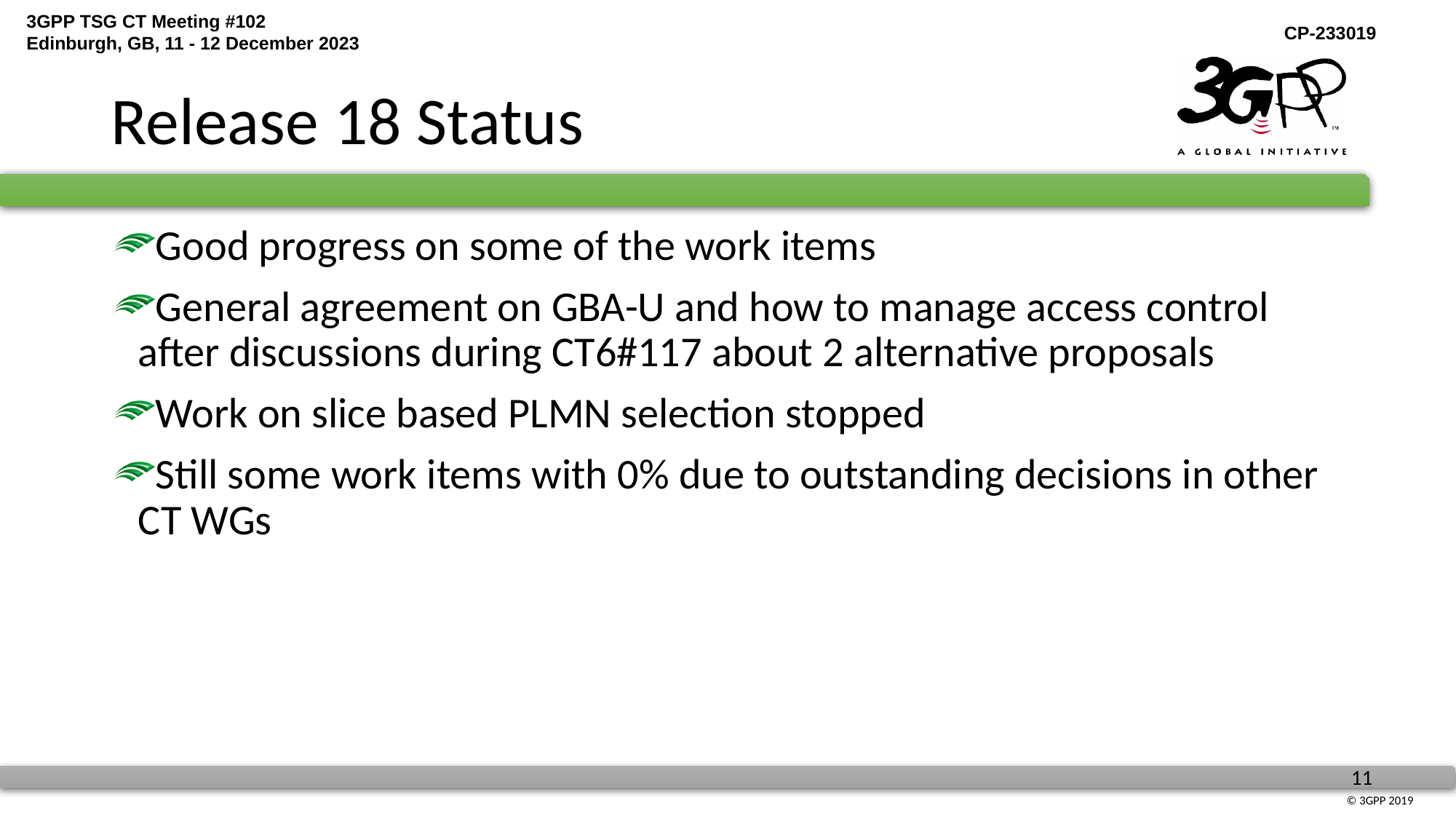

# Release 18 Status
Good progress on some of the work items
General agreement on GBA-U and how to manage access control after discussions during CT6#117 about 2 alternative proposals
Work on slice based PLMN selection stopped
Still some work items with 0% due to outstanding decisions in other CT WGs